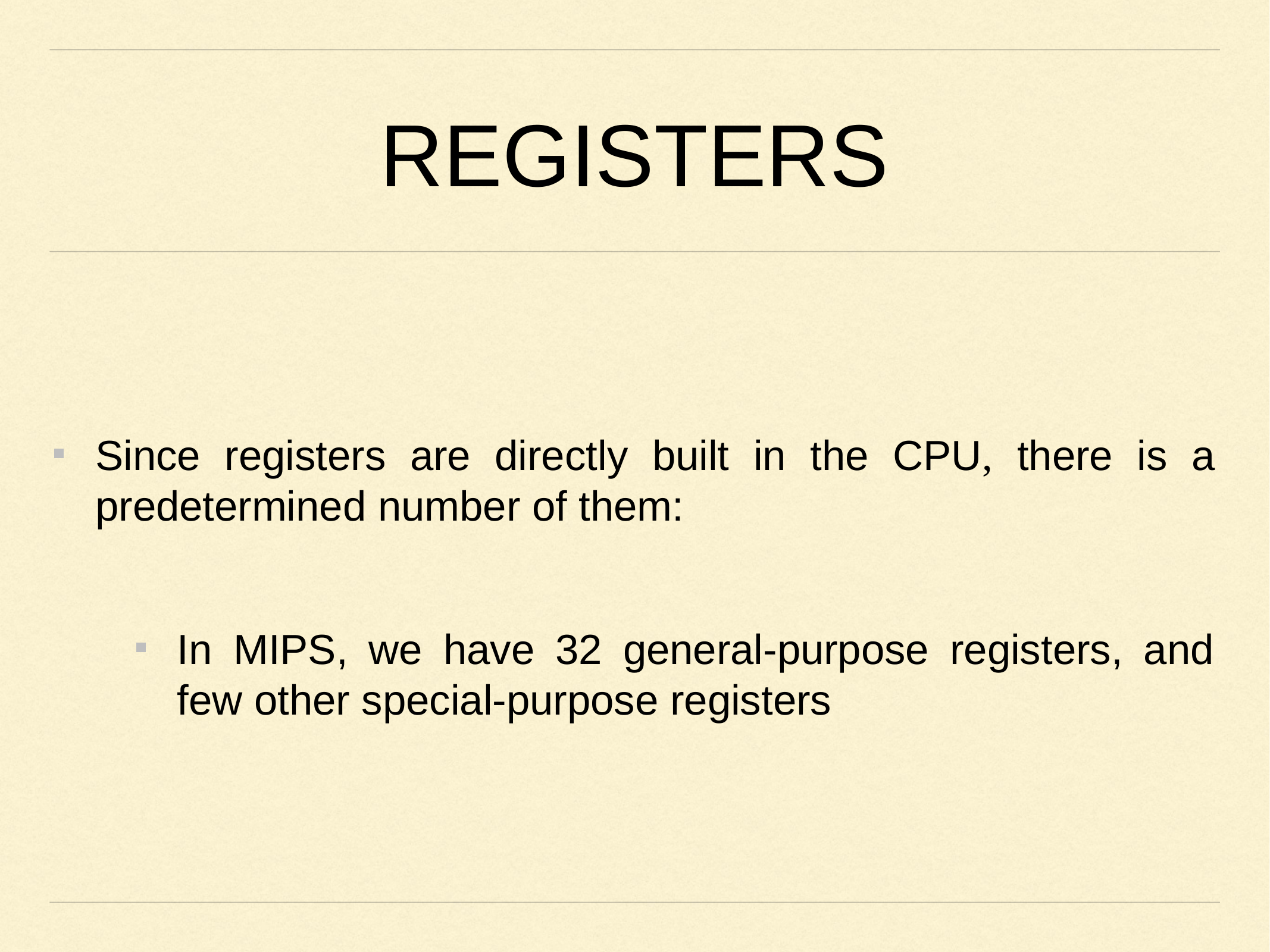

# REGISTERS
Since registers are directly built in the CPU, there is a predetermined number of them:

In MIPS, we have 32 general-purpose registers, and few other special-purpose registers
4